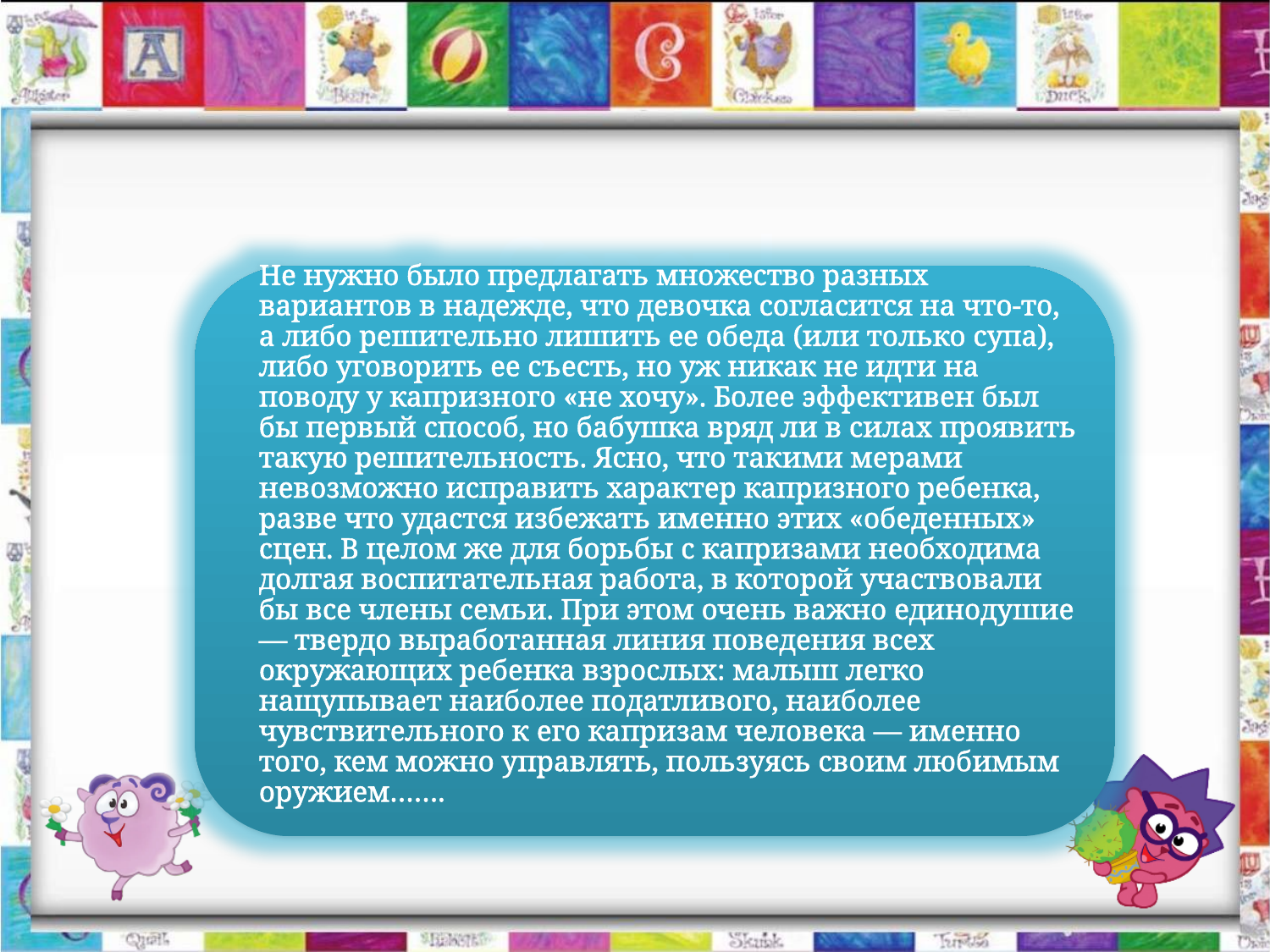

# Совет !
Не нужно было предлагать множество разных вариантов в надежде, что девочка согласится на что-то, а либо решительно лишить ее обеда (или только супа), либо уговорить ее съесть, но уж никак не идти на поводу у капризного «не хочу». Более эффективен был бы первый способ, но бабушка вряд ли в силах проявить такую решительность. Ясно, что такими мерами невозможно исправить характер капризного ребенка, разве что удастся избежать именно этих «обеденных» сцен. В целом же для борьбы с капризами необходима долгая воспитательная работа, в которой участвовали бы все члены семьи. При этом очень важно единодушие — твердо выработанная линия поведения всех окружающих ребенка взрослых: малыш легко нащупывает наиболее податливого, наиболее чувствительного к его капризам человека — именно того, кем можно управлять, пользуясь своим любимым оружием…….